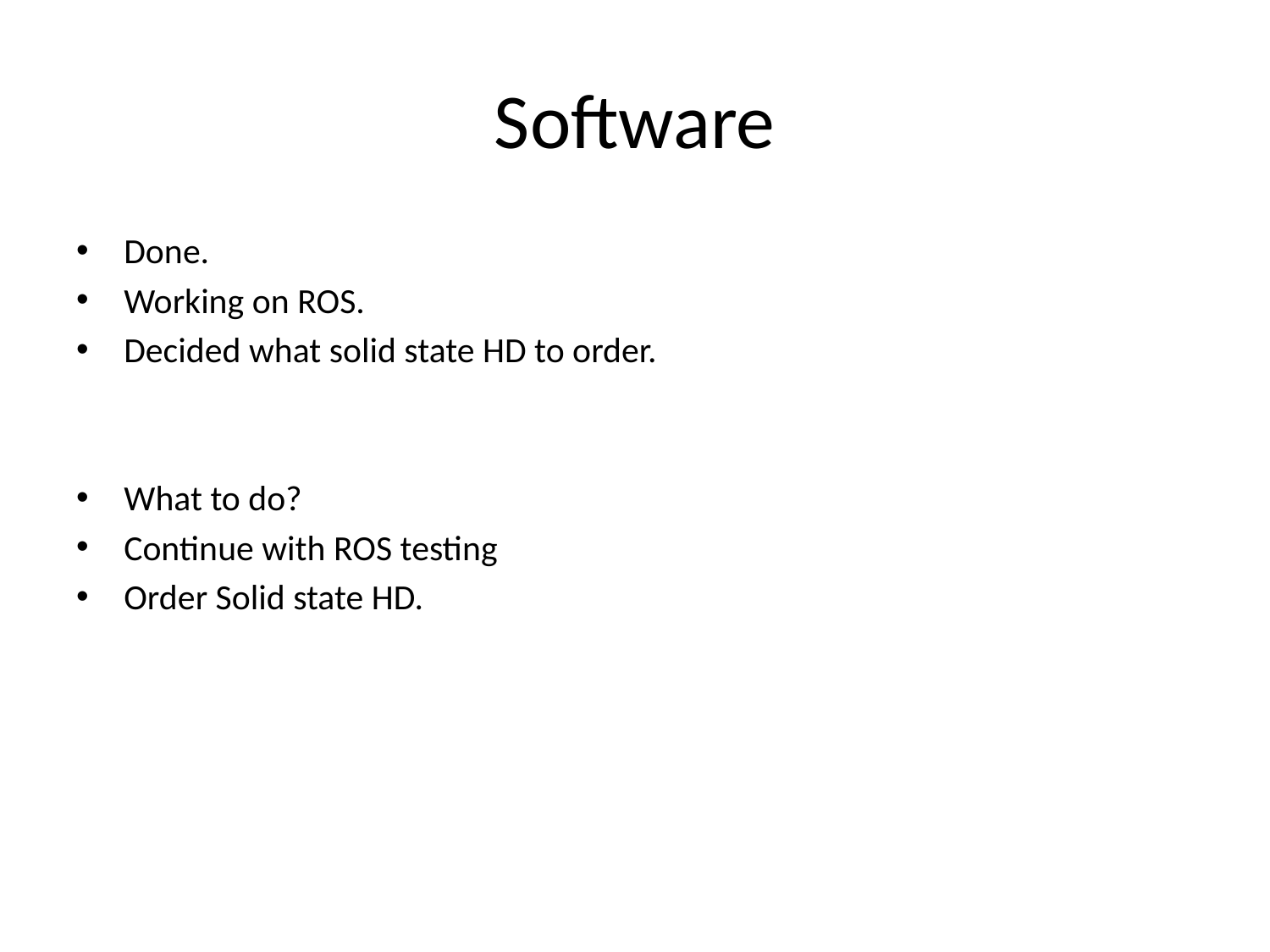

# Software
Done.
Working on ROS.
Decided what solid state HD to order.

What to do?
Continue with ROS testing
Order Solid state HD.